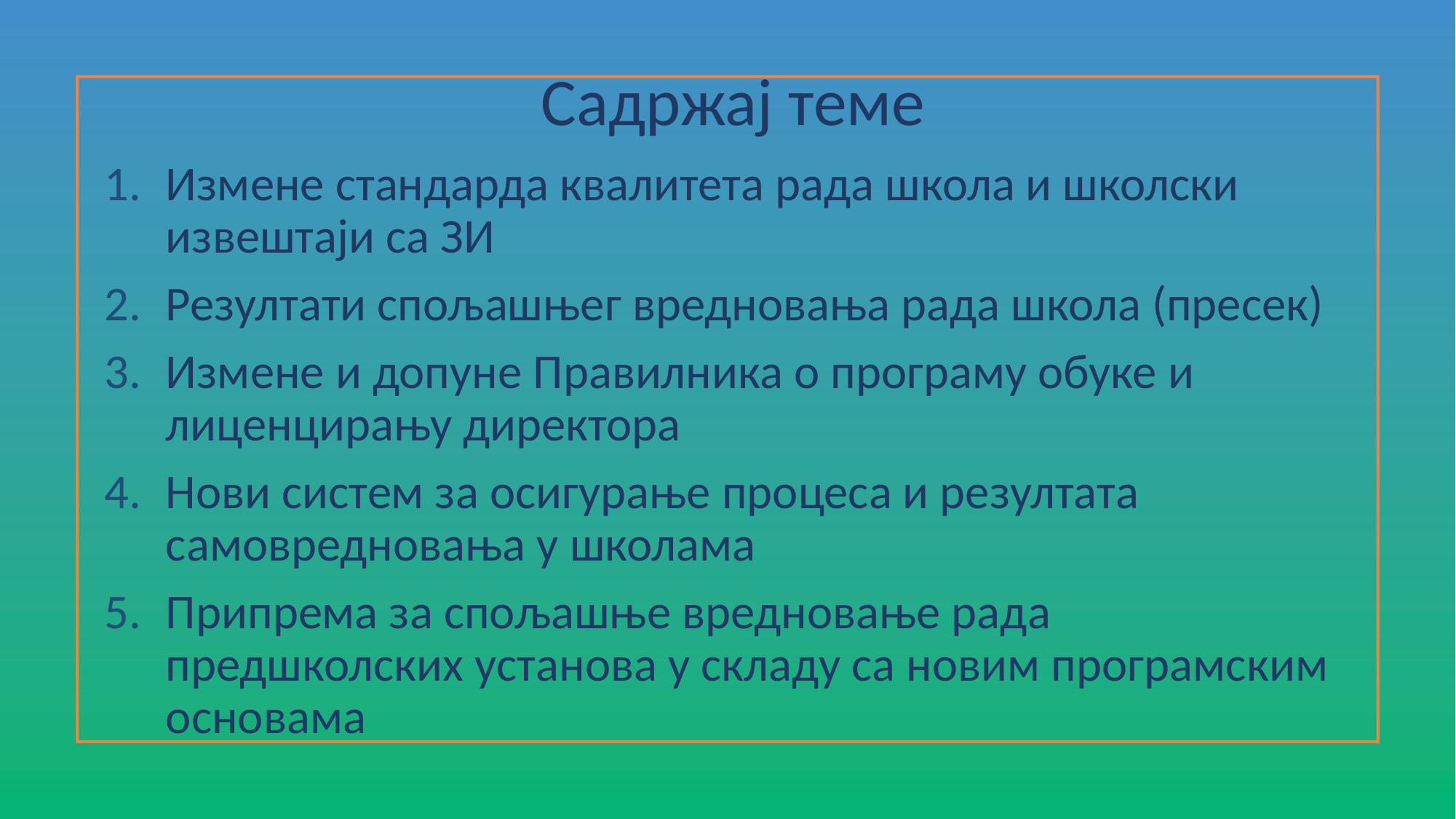

# Садржај теме
Измене стандарда квалитета рада школа и школски извештаји са ЗИ
Резултати спољашњег вредновања рада школа (пресек)
Измене и допуне Правилника о програму обуке и лиценцирању директора
Нови систем за осигурање процеса и резултата самовредновања у школама
Припрема за спољашње вредновање рада предшколских установа у складу са новим програмским основама